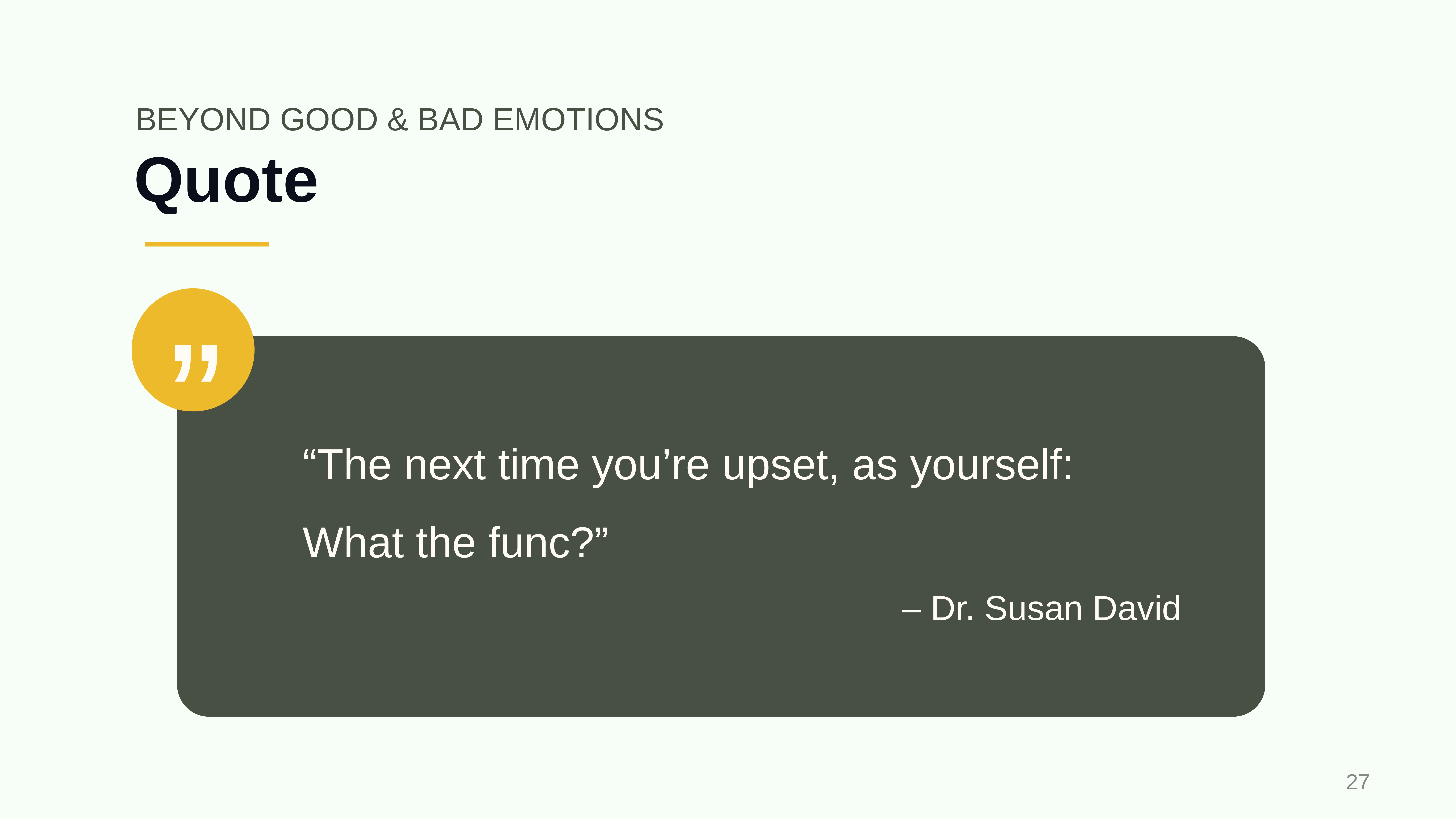

BEYOND GOOD & BAD EMOTIONS
# Quote

”

“The next time you’re upset, as yourself: What the func?”
– Dr. Susan David
27